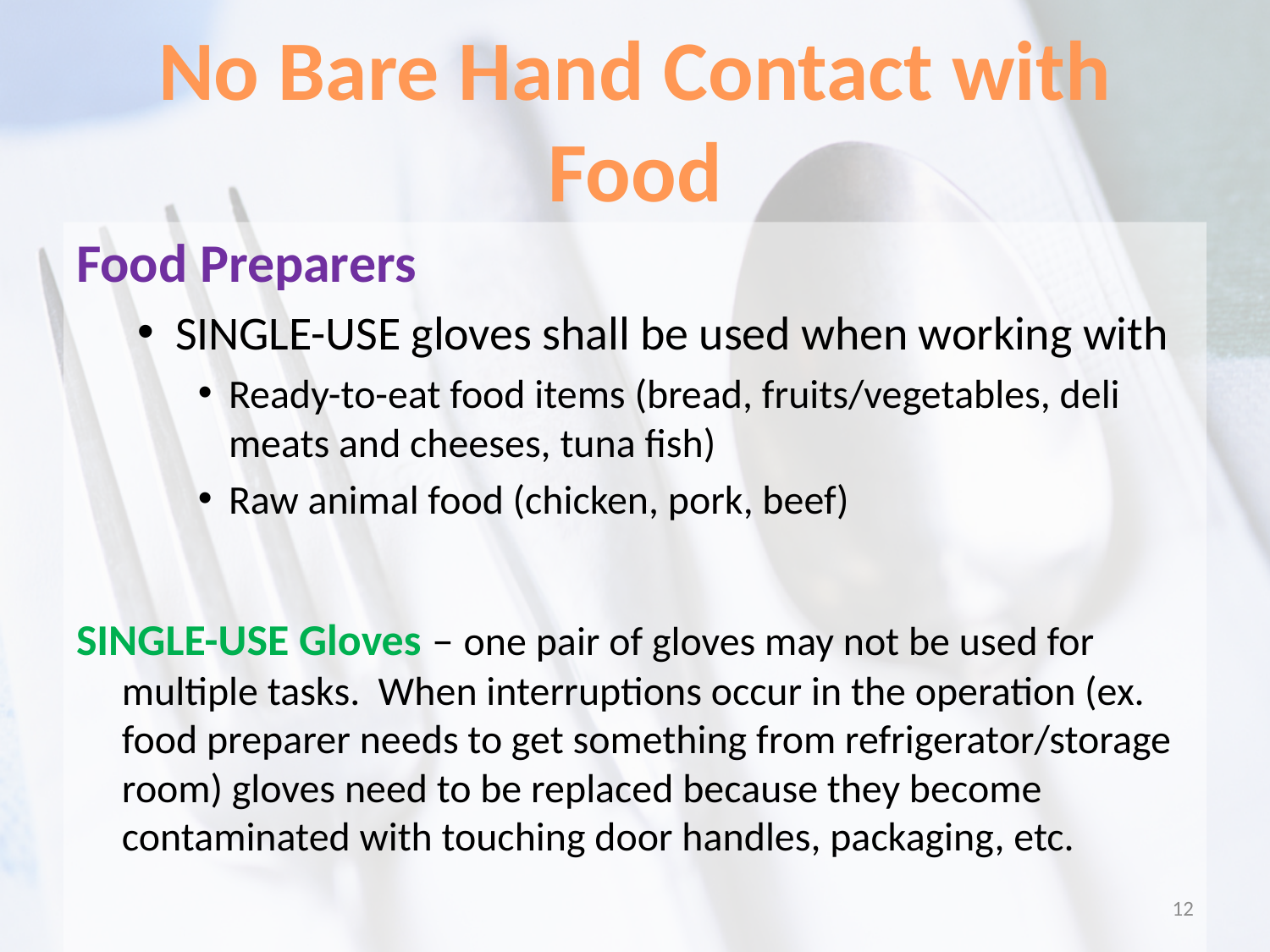

# No Bare Hand Contact with Food
Food Preparers
SINGLE-USE gloves shall be used when working with
Ready-to-eat food items (bread, fruits/vegetables, deli meats and cheeses, tuna fish)
Raw animal food (chicken, pork, beef)

SINGLE-USE Gloves – one pair of gloves may not be used for multiple tasks.  When interruptions occur in the operation (ex. food preparer needs to get something from refrigerator/storage room) gloves need to be replaced because they become contaminated with touching door handles, packaging, etc.
12